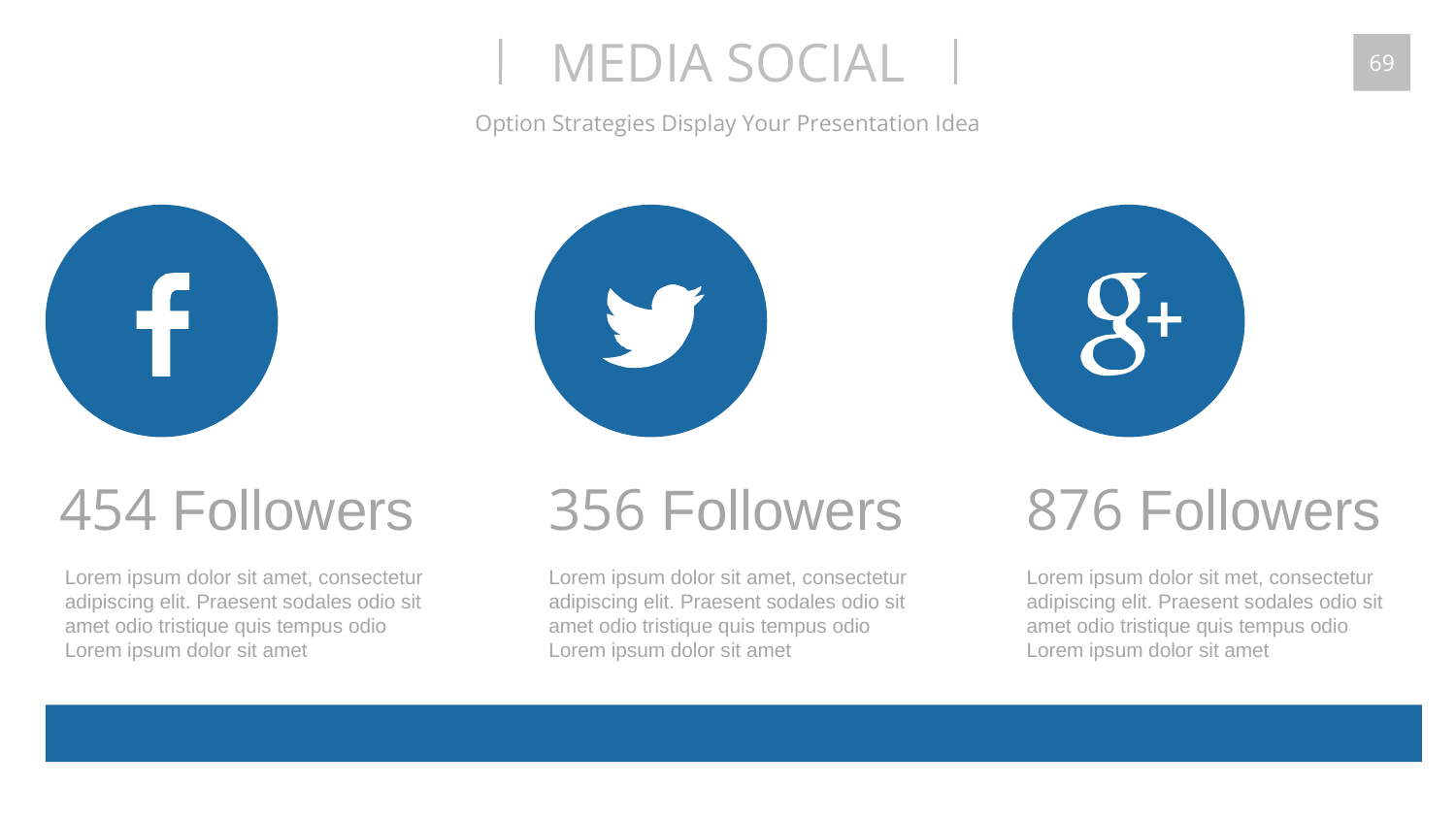

MEDIA SOCIAL
69
Option Strategies Display Your Presentation Idea

454 Followers
Lorem ipsum dolor sit amet, consectetur adipiscing elit. Praesent sodales odio sit amet odio tristique quis tempus odio Lorem ipsum dolor sit amet

356 Followers
Lorem ipsum dolor sit amet, consectetur adipiscing elit. Praesent sodales odio sit amet odio tristique quis tempus odio Lorem ipsum dolor sit amet

876 Followers
Lorem ipsum dolor sit met, consectetur adipiscing elit. Praesent sodales odio sit amet odio tristique quis tempus odio Lorem ipsum dolor sit amet